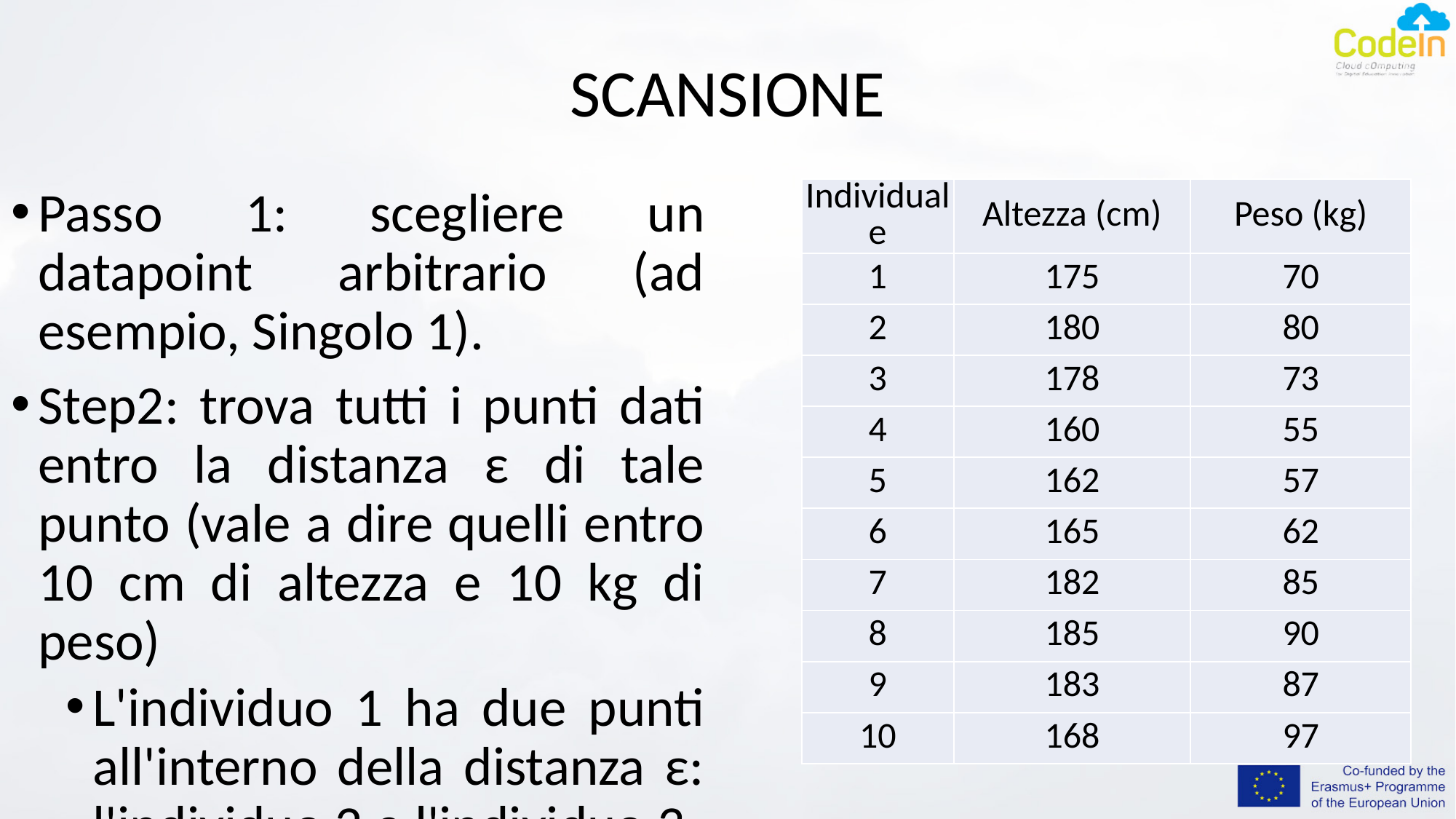

# SCANSIONE
Passo 1: scegliere un datapoint arbitrario (ad esempio, Singolo 1).
Step2: trova tutti i punti dati entro la distanza ε di tale punto (vale a dire quelli entro 10 cm di altezza e 10 kg di peso)
L'individuo 1 ha due punti all'interno della distanza ε: l'individuo 2 e l'individuo 3.

| Individuale | Altezza (cm) | Peso (kg) |
| --- | --- | --- |
| 1 | 175 | 70 |
| 2 | 180 | 80 |
| 3 | 178 | 73 |
| 4 | 160 | 55 |
| 5 | 162 | 57 |
| 6 | 165 | 62 |
| 7 | 182 | 85 |
| 8 | 185 | 90 |
| 9 | 183 | 87 |
| 10 | 168 | 97 |